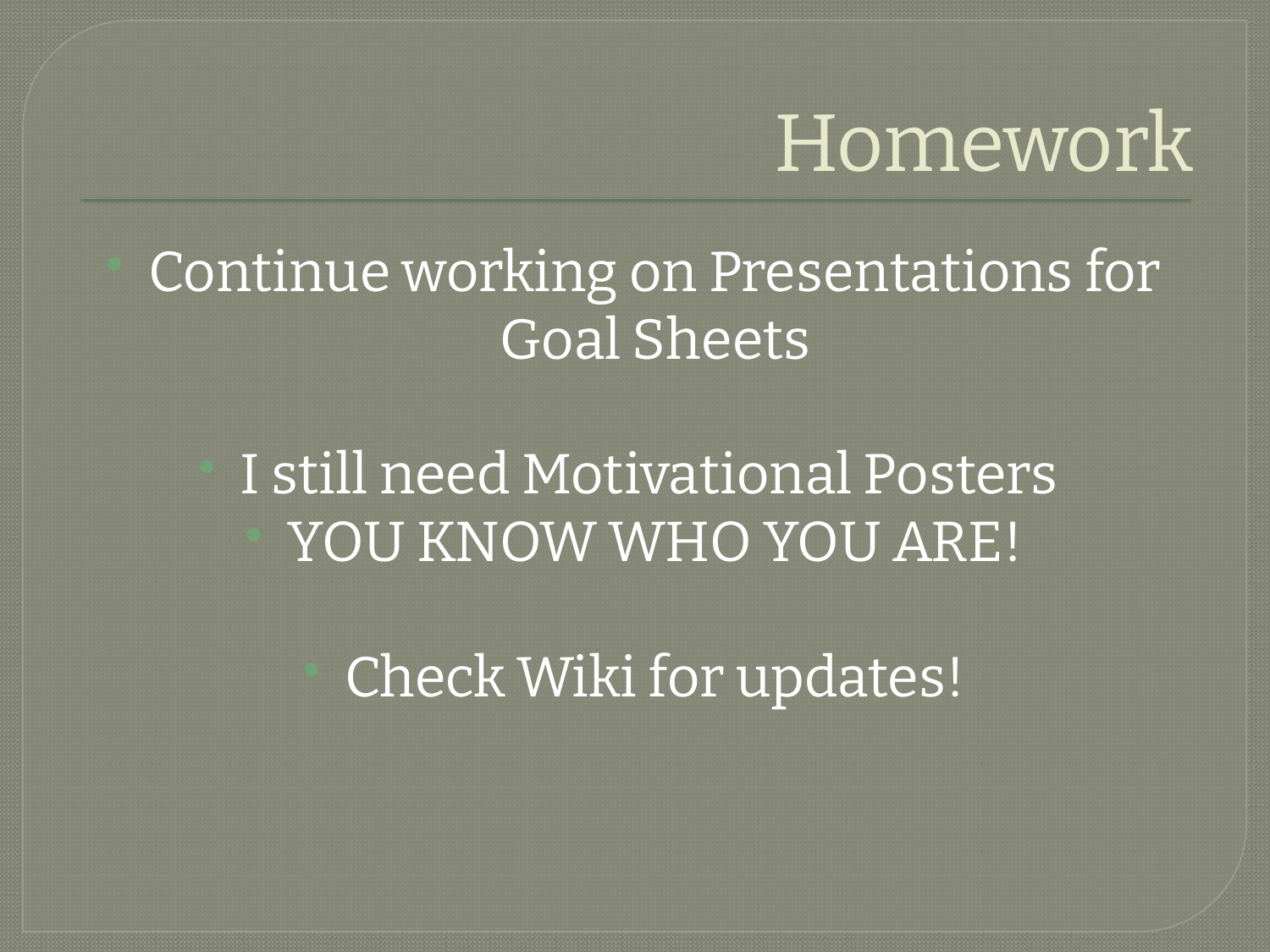

# Homework
Continue working on Presentations for Goal Sheets

I still need Motivational Posters
YOU KNOW WHO YOU ARE!

Check Wiki for updates!